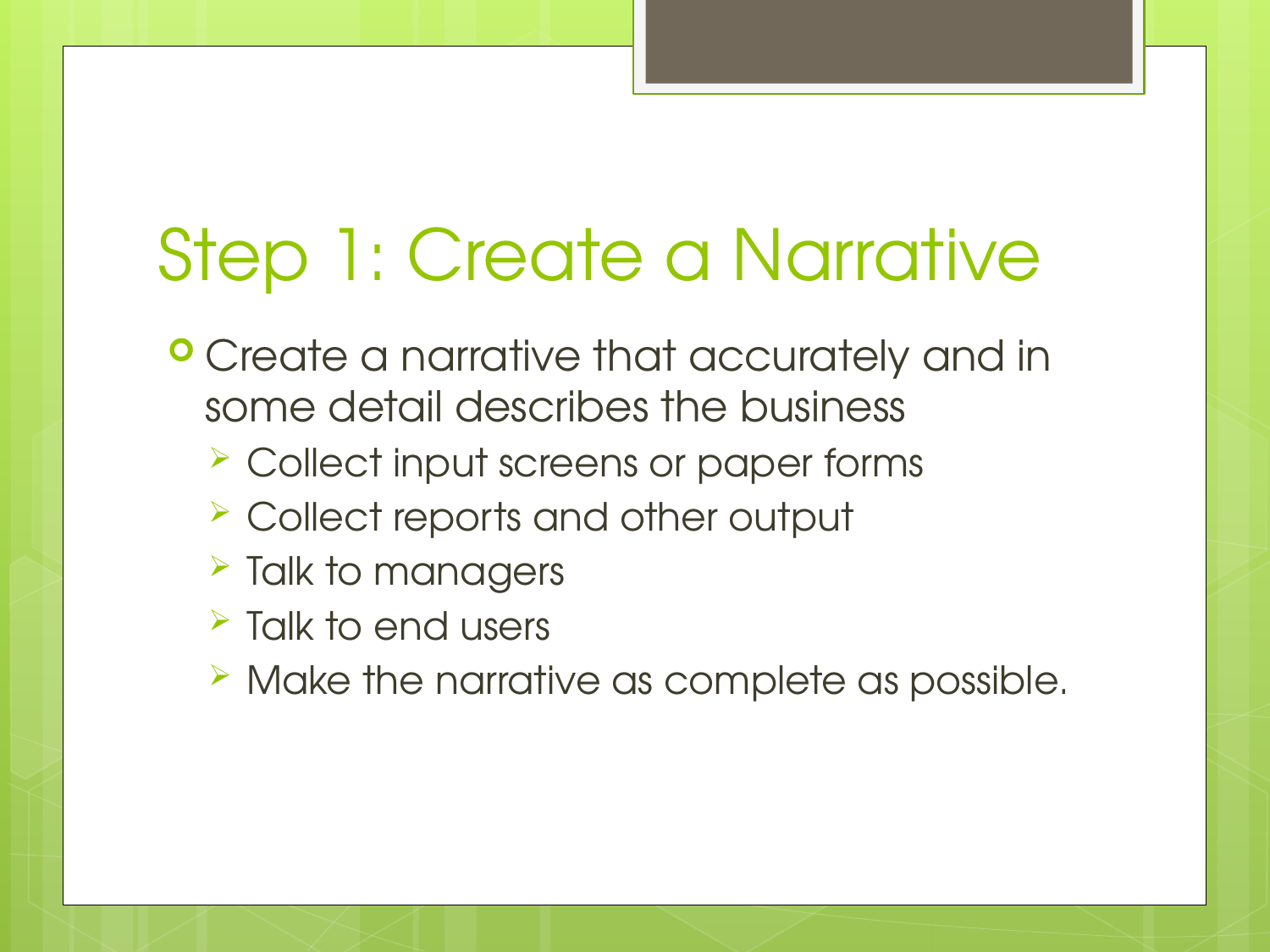

# Step 1: Create a Narrative
Create a narrative that accurately and in some detail describes the business
Collect input screens or paper forms
Collect reports and other output
Talk to managers
Talk to end users
Make the narrative as complete as possible.